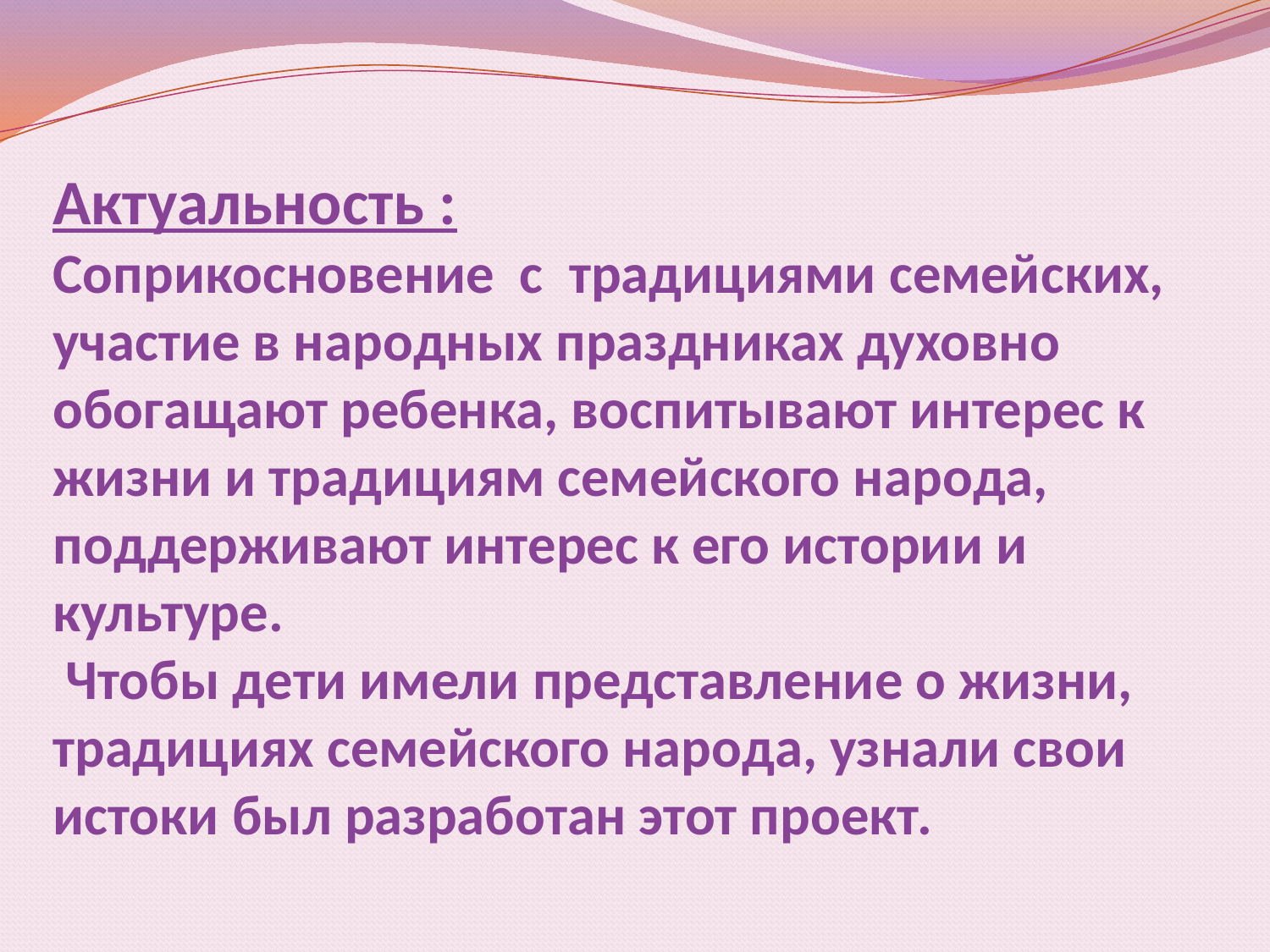

# Актуальность : Соприкосновение  с  традициями семейских, участие в народных праздниках духовно обогащают ребенка, воспитывают интерес к жизни и традициям семейского народа, поддерживают интерес к его истории и культуре. Чтобы дети имели представление о жизни, традициях семейского народа, узнали свои истоки был разработан этот проект.